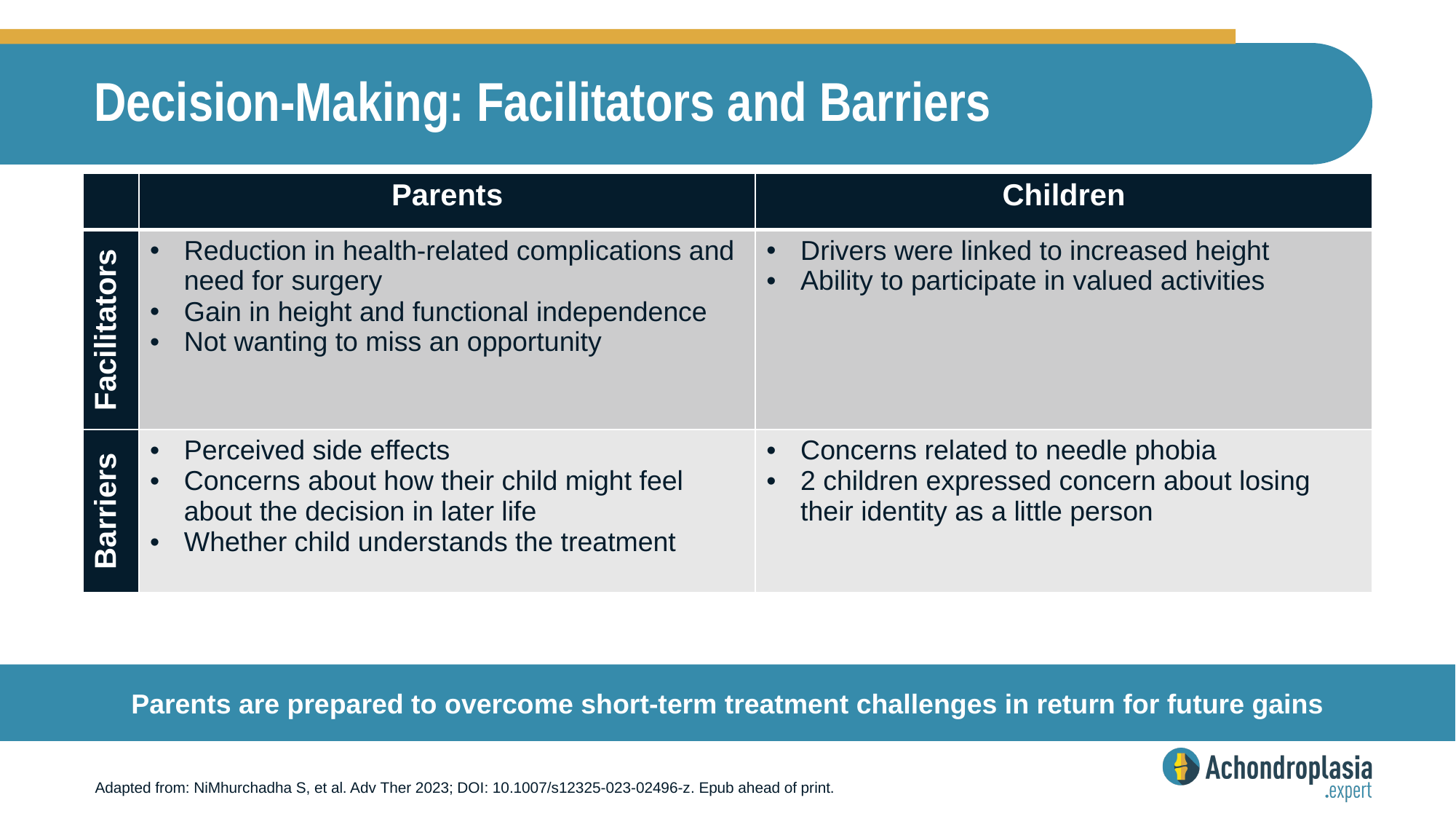

# Decision-Making: Facilitators and Barriers
|  | Parents | Children |
| --- | --- | --- |
| Facilitators | Reduction in health-related complications and need for surgery Gain in height and functional independence Not wanting to miss an opportunity | Drivers were linked to increased height Ability to participate in valued activities |
| Barriers | Perceived side effects Concerns about how their child might feel about the decision in later life Whether child understands the treatment | Concerns related to needle phobia 2 children expressed concern about losing their identity as a little person |
Parents are prepared to overcome short-term treatment challenges in return for future gains
Adapted from: NiMhurchadha S, et al. Adv Ther 2023; DOI: 10.1007/s12325-023-02496-z. Epub ahead of print.